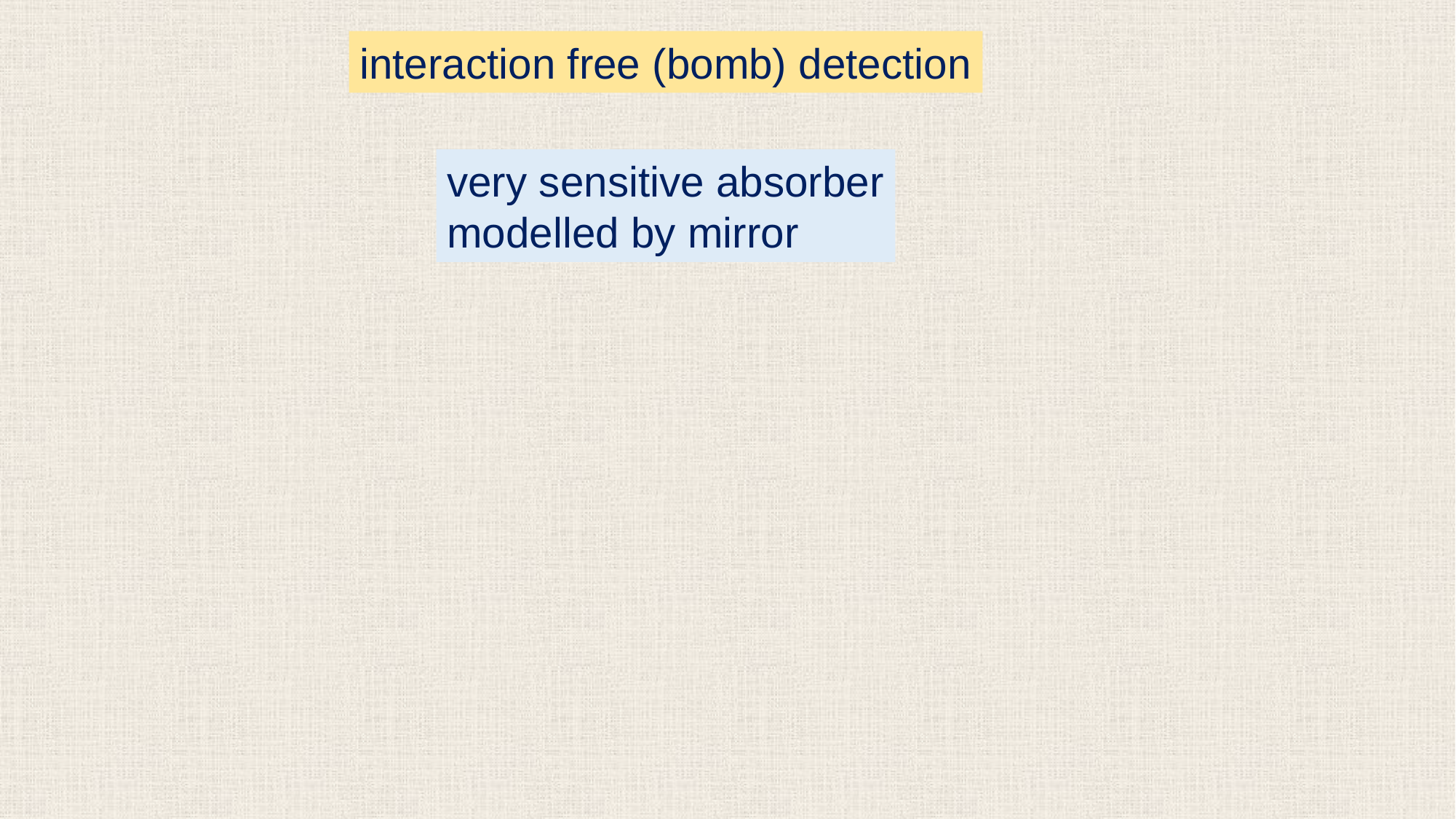

interaction free (bomb) detection
very sensitive absorber
modelled by mirror